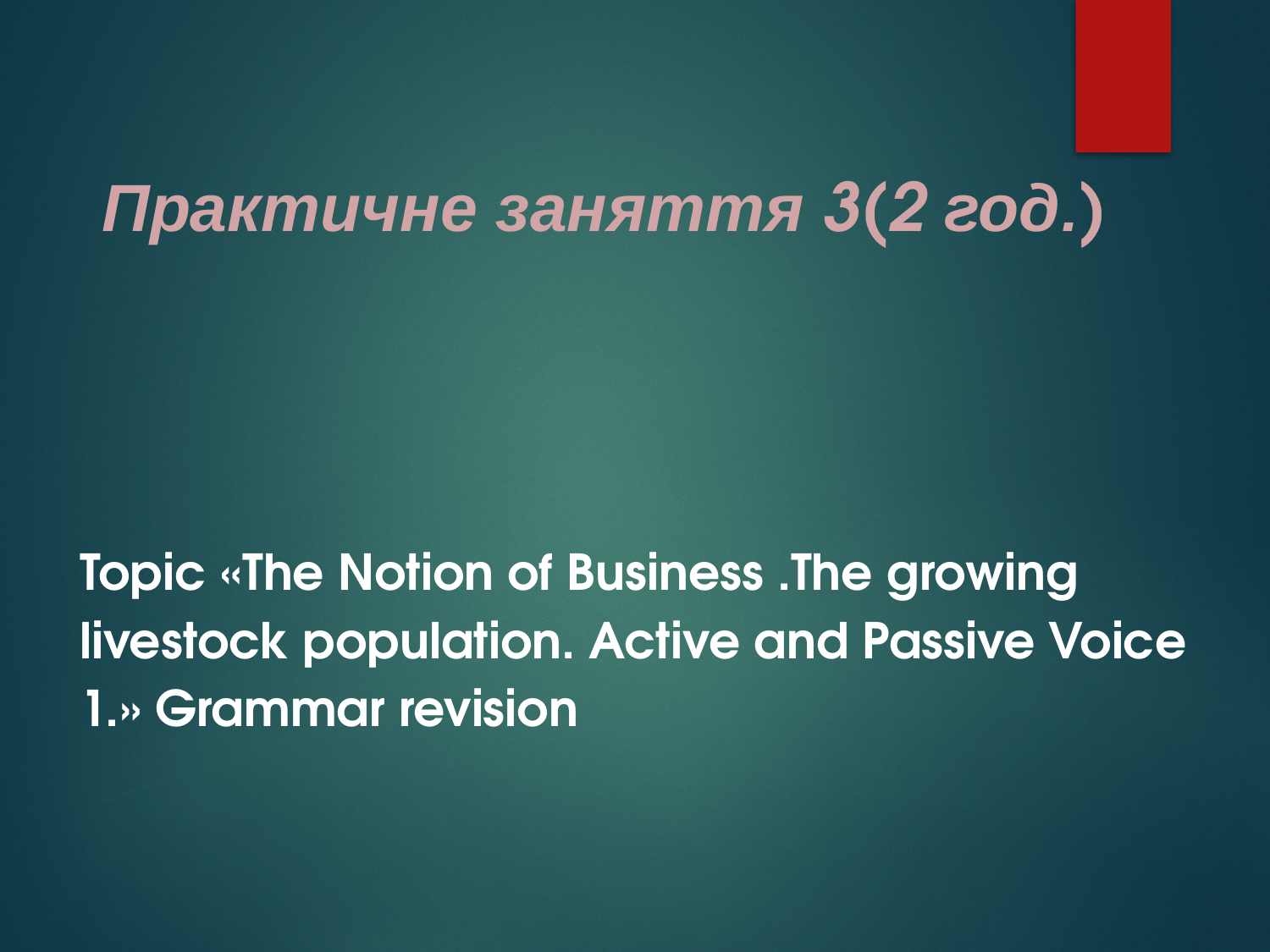

# Практичне заняття 3(2 год.)
Topic «The Notion of Business .The growing livestock population. Active and Passive Voice 1.» Grammar revision